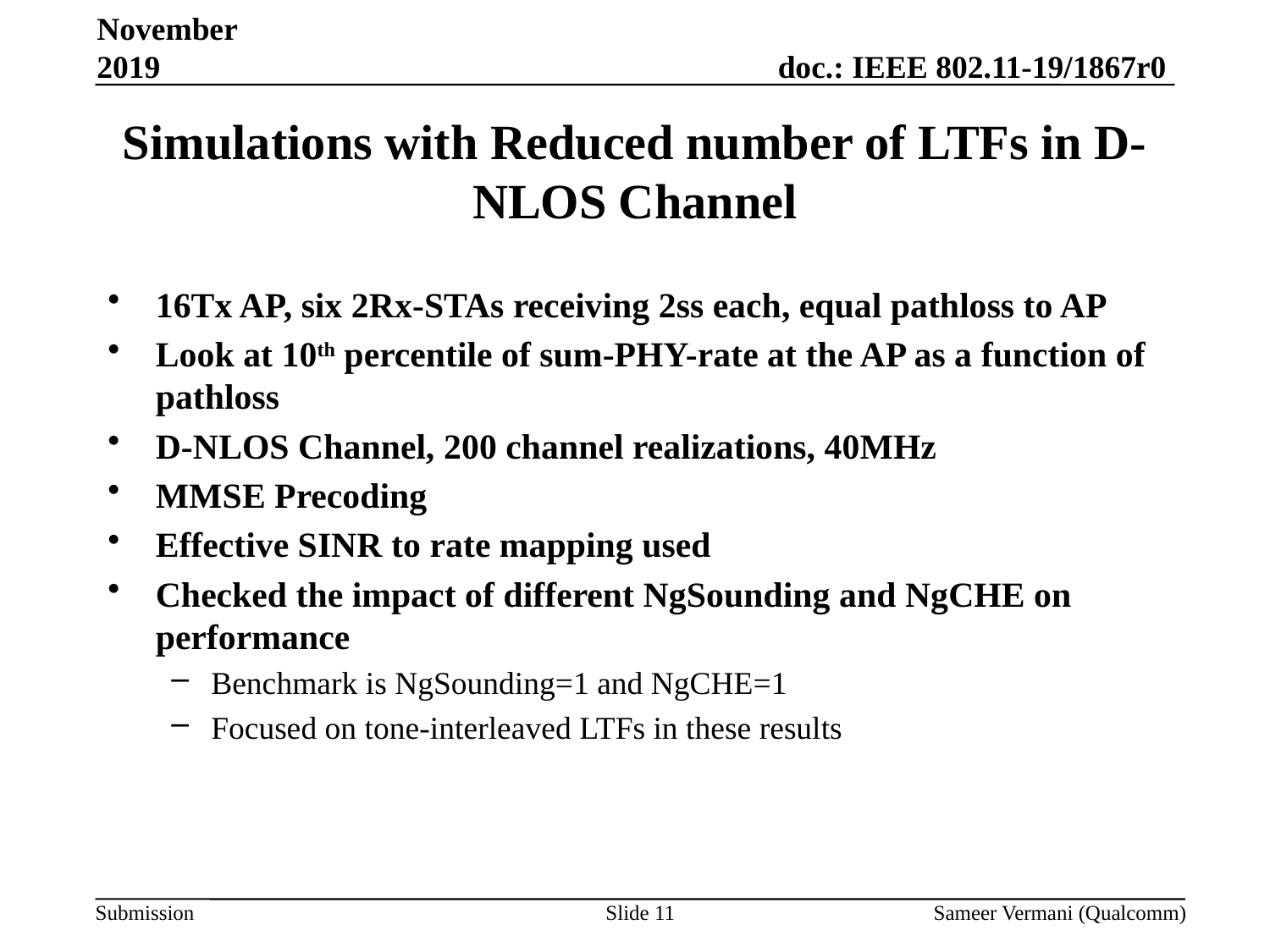

November 2019
# Simulations with Reduced number of LTFs in D-NLOS Channel
16Tx AP, six 2Rx-STAs receiving 2ss each, equal pathloss to AP
Look at 10th percentile of sum-PHY-rate at the AP as a function of pathloss
D-NLOS Channel, 200 channel realizations, 40MHz
MMSE Precoding
Effective SINR to rate mapping used
Checked the impact of different NgSounding and NgCHE on performance
Benchmark is NgSounding=1 and NgCHE=1
Focused on tone-interleaved LTFs in these results

Slide 11
Sameer Vermani (Qualcomm)